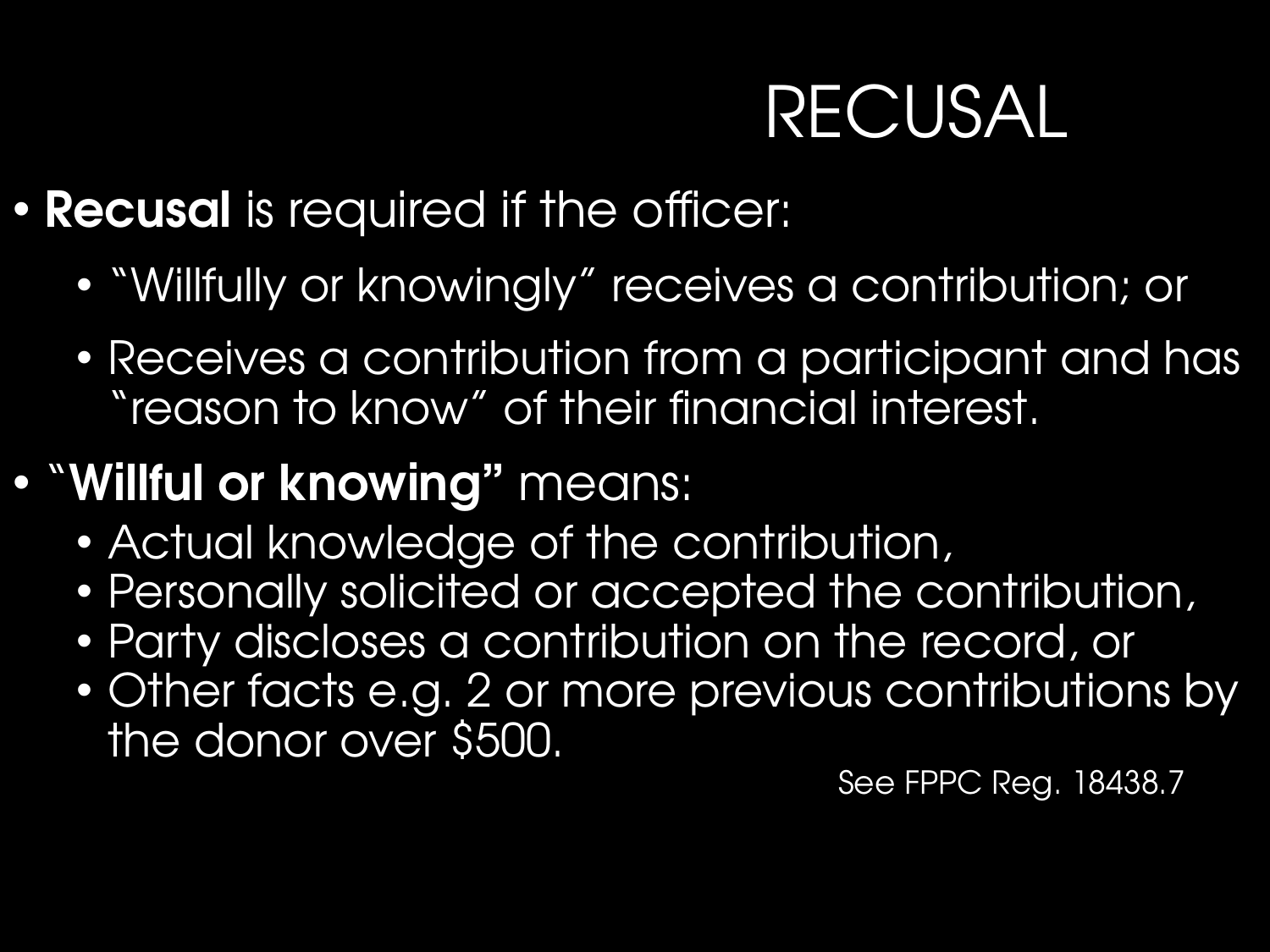

Recusal
Recusal is required if the officer:
“Willfully or knowingly” receives a contribution; or
Receives a contribution from a participant and has “reason to know” of their financial interest.
“Willful or knowing” means:
Actual knowledge of the contribution,
Personally solicited or accepted the contribution,
Party discloses a contribution on the record, or
Other facts e.g. 2 or more previous contributions by the donor over $500.
			See FPPC Reg. 18438.7